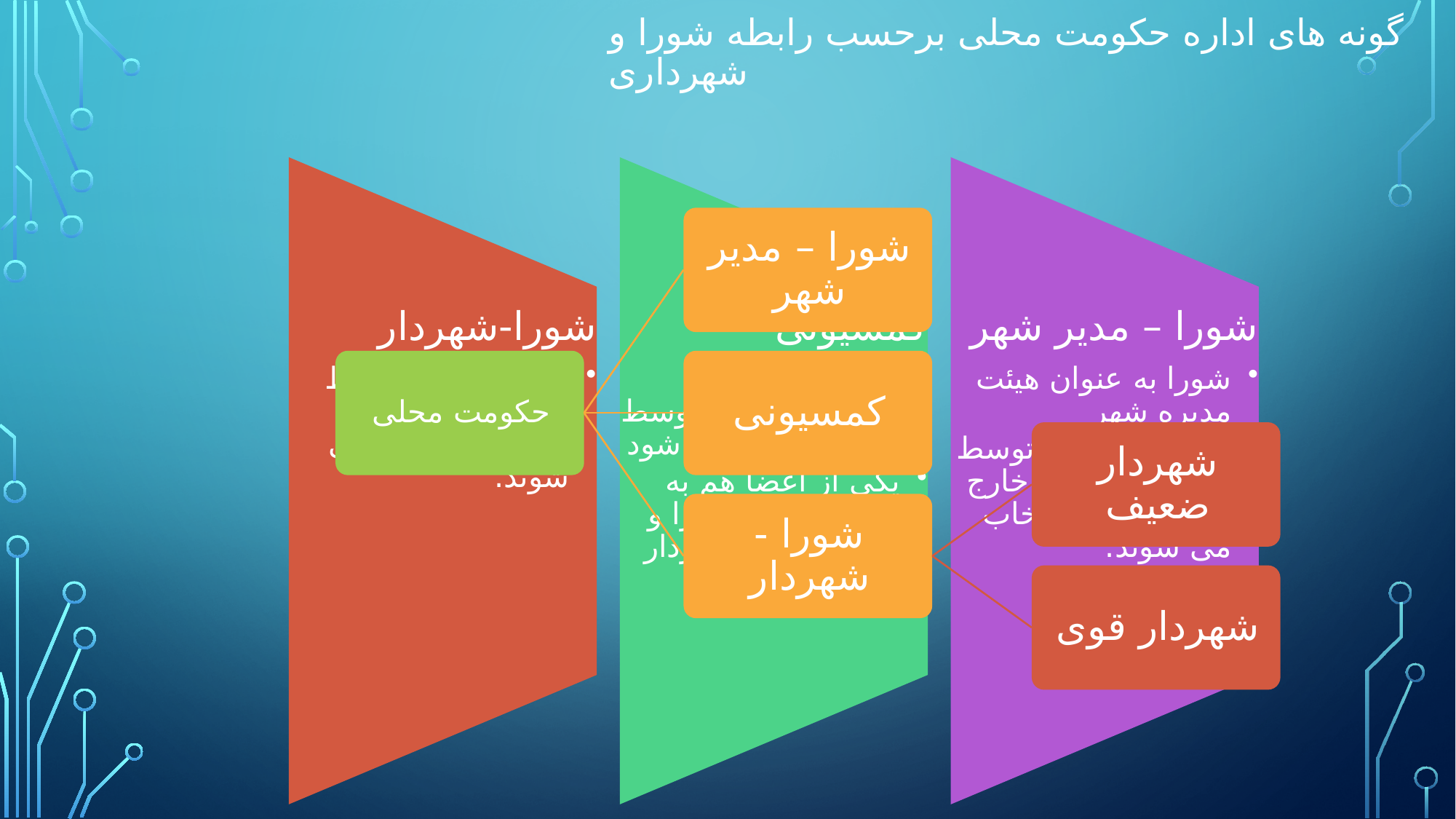

# گونه های اداره حکومت محلی برحسب رابطه شورا و شهرداری
شورا-شهردار
اعضای هردو توسط مردم به صورت مستقیم انتخاب می شوند.
کمسیونی
اعضای شورا به صورت مستقیم توسط مردم انتخاب می شود
یکی از اعضا هم به عنوان رئیس شورا و هم به عنوان شهردار
شورا – مدیر شهر
شورا به عنوان هیئت مدیره شهر
شهردار یا مدیر توسط اعضای شورا از خارج از بدنه شورا انتخاب می شوند.
حکومت محلی

شورا – مدیر شهر

کمسیونی

شورا - شهردار

شهردار ضعیف

شهردار قوی